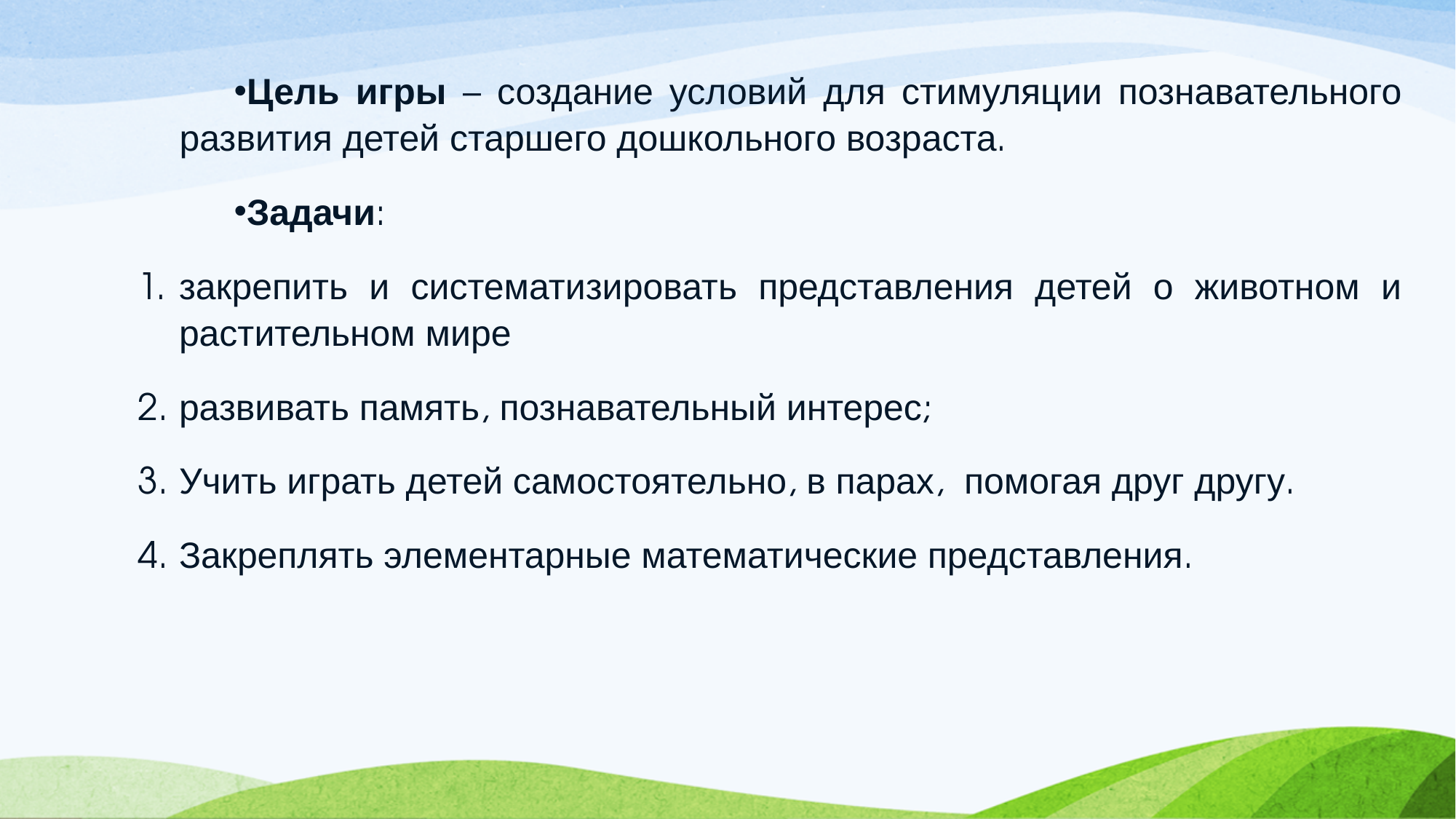

Цель игры – создание условий для стимуляции познавательного развития детей старшего дошкольного возраста.
Задачи:
закрепить и систематизировать представления детей о животном и растительном мире
развивать память, познавательный интерес;
Учить играть детей самостоятельно, в парах,  помогая друг другу.
Закреплять элементарные математические представления.